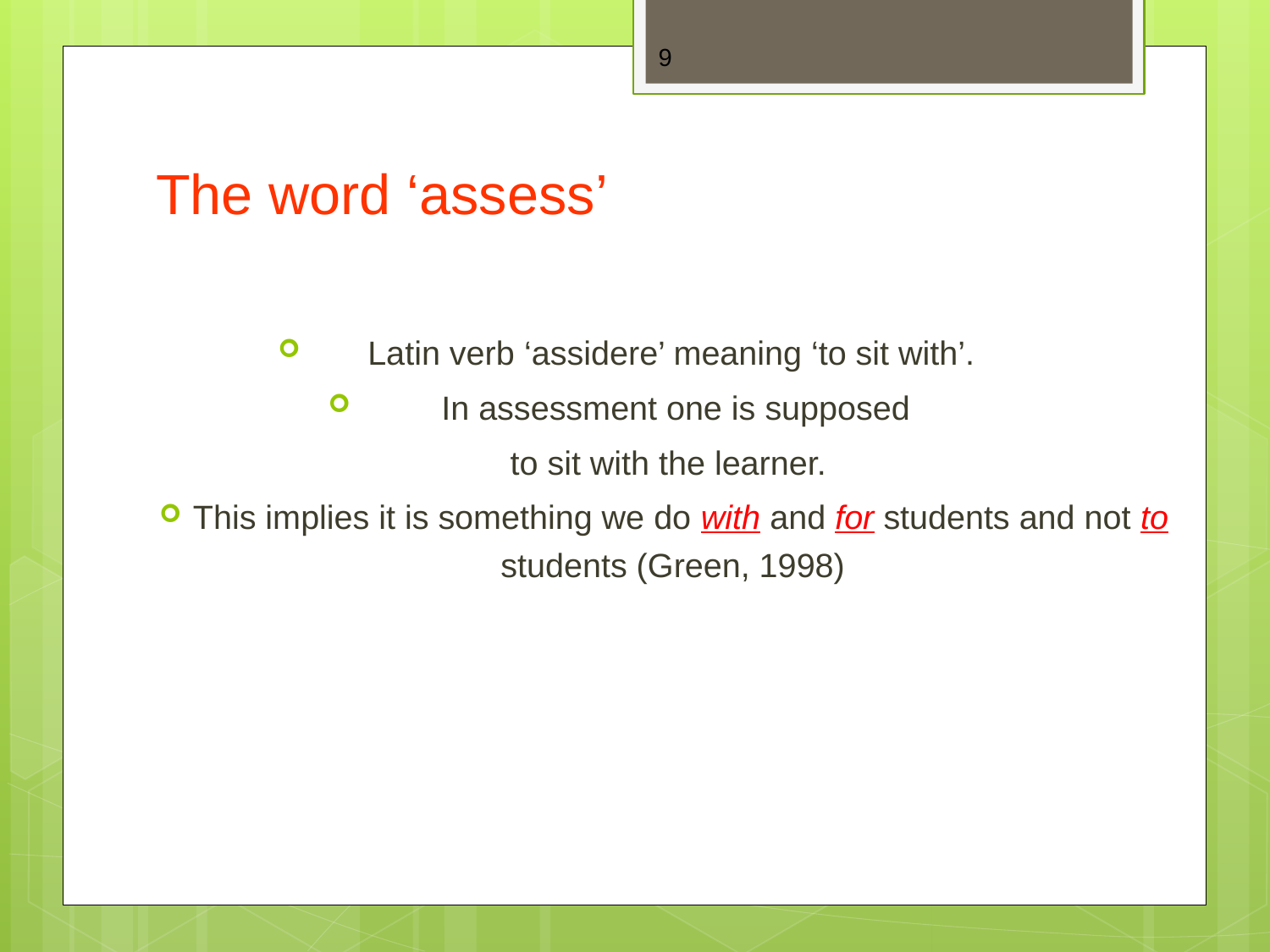

9
# The word ‘assess’
Latin verb ‘assidere’ meaning ‘to sit with’.
In assessment one is supposed
to sit with the learner.
This implies it is something we do with and for students and not to students (Green, 1998)